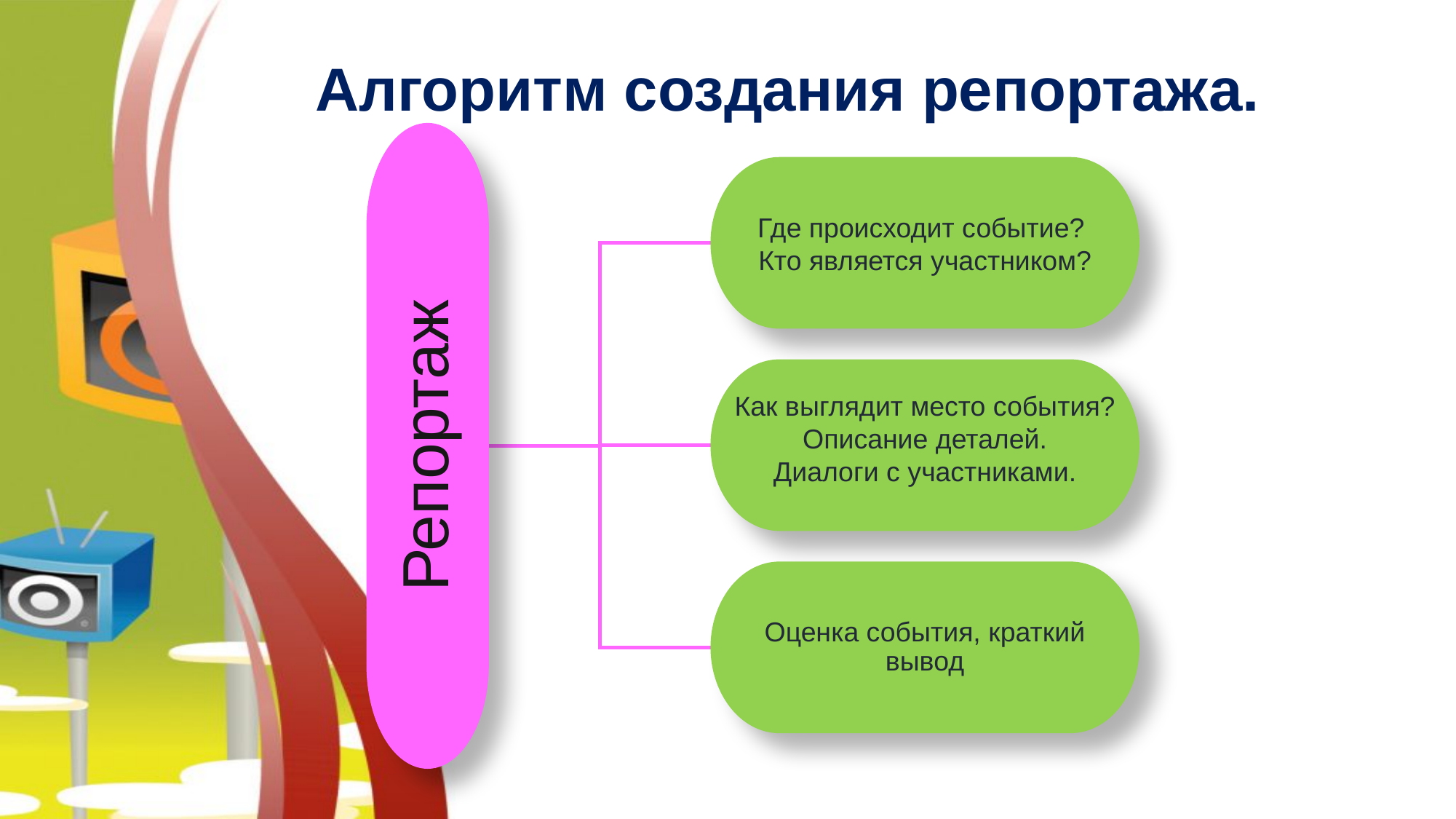

Алгоритм создания репортажа.

Репортаж
Где происходит событие?
Кто является участником?
Как выглядит место события?
Описание деталей.
Диалоги с участниками.

Оценка события, краткий вывод